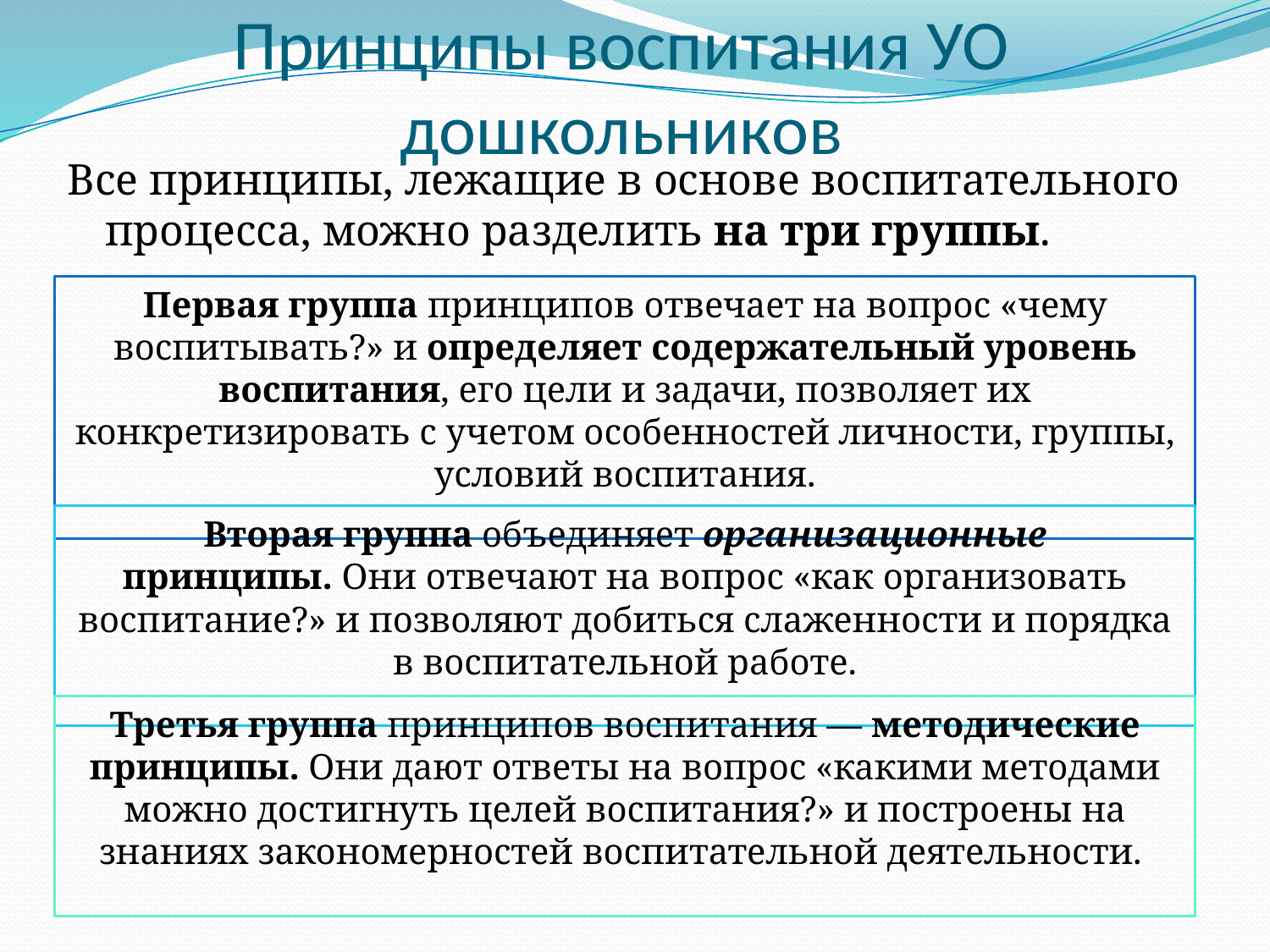

# Принципы воспитания УО дошкольников
Все принципы, лежащие в основе воспитательного процесса, можно разделить на три группы.

Первая группа принципов отвечает на вопрос «чему воспитывать?» и определяет содержательный уровень воспитания, его цели и задачи, позволяет их конкретизировать с учетом особенностей личности, группы, условий воспитания.

Вторая группа объединяет организационные принципы. Они отвечают на вопрос «как организовать воспитание?» и позволяют добиться слаженности и порядка в воспитательной работе.

Третья группа принципов воспитания — методические принципы. Они дают ответы на вопрос «какими методами можно достигнуть целей воспитания?» и построены на знаниях закономерностей воспитательной деятельности.